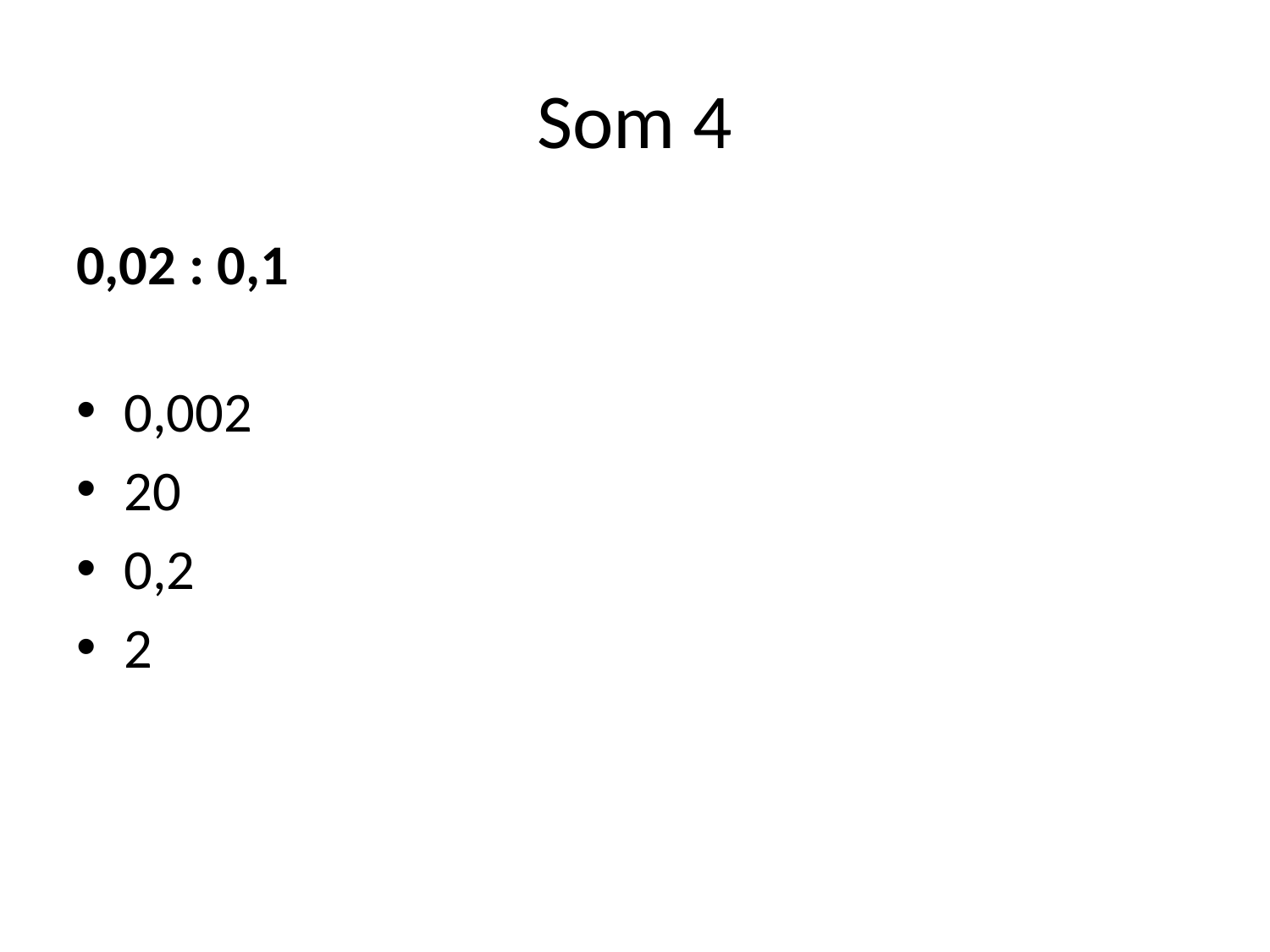

# Som 4
0,02 : 0,1
0,002
20
0,2
2